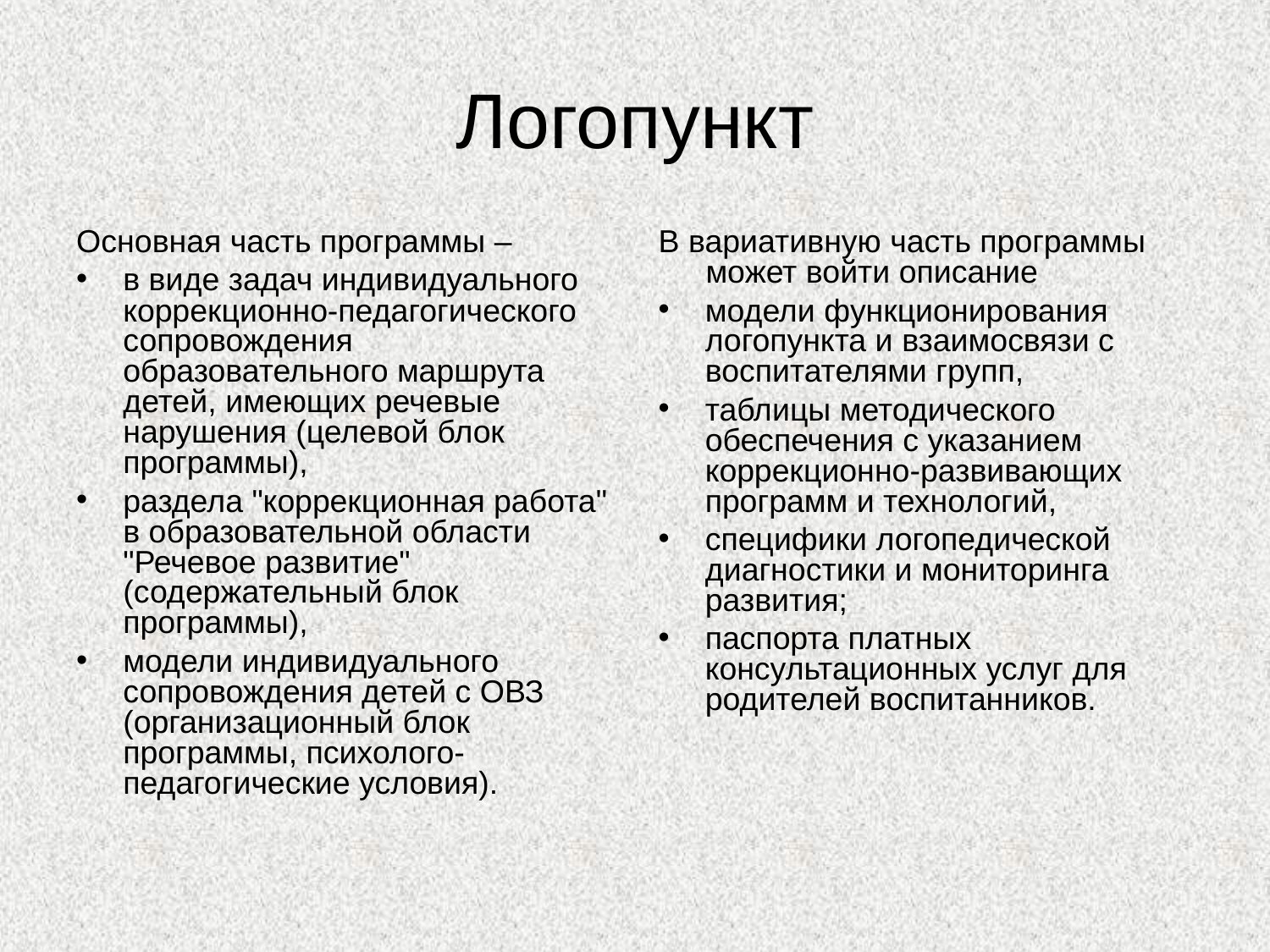

Логопункт
Основная часть программы –
в виде задач индивидуального коррекционно-педагогического сопровождения образовательного маршрута детей, имеющих речевые нарушения (целевой блок программы),
раздела "коррекционная работа" в образовательной области "Речевое развитие" (содержательный блок программы),
модели индивидуального сопровождения детей с ОВЗ (организационный блок программы, психолого-педагогические условия).
В вариативную часть программы может войти описание
модели функционирования логопункта и взаимосвязи с воспитателями групп,
таблицы методического обеспечения с указанием коррекционно-развивающих программ и технологий,
специфики логопедической диагностики и мониторинга развития;
паспорта платных консультационных услуг для родителей воспитанников.